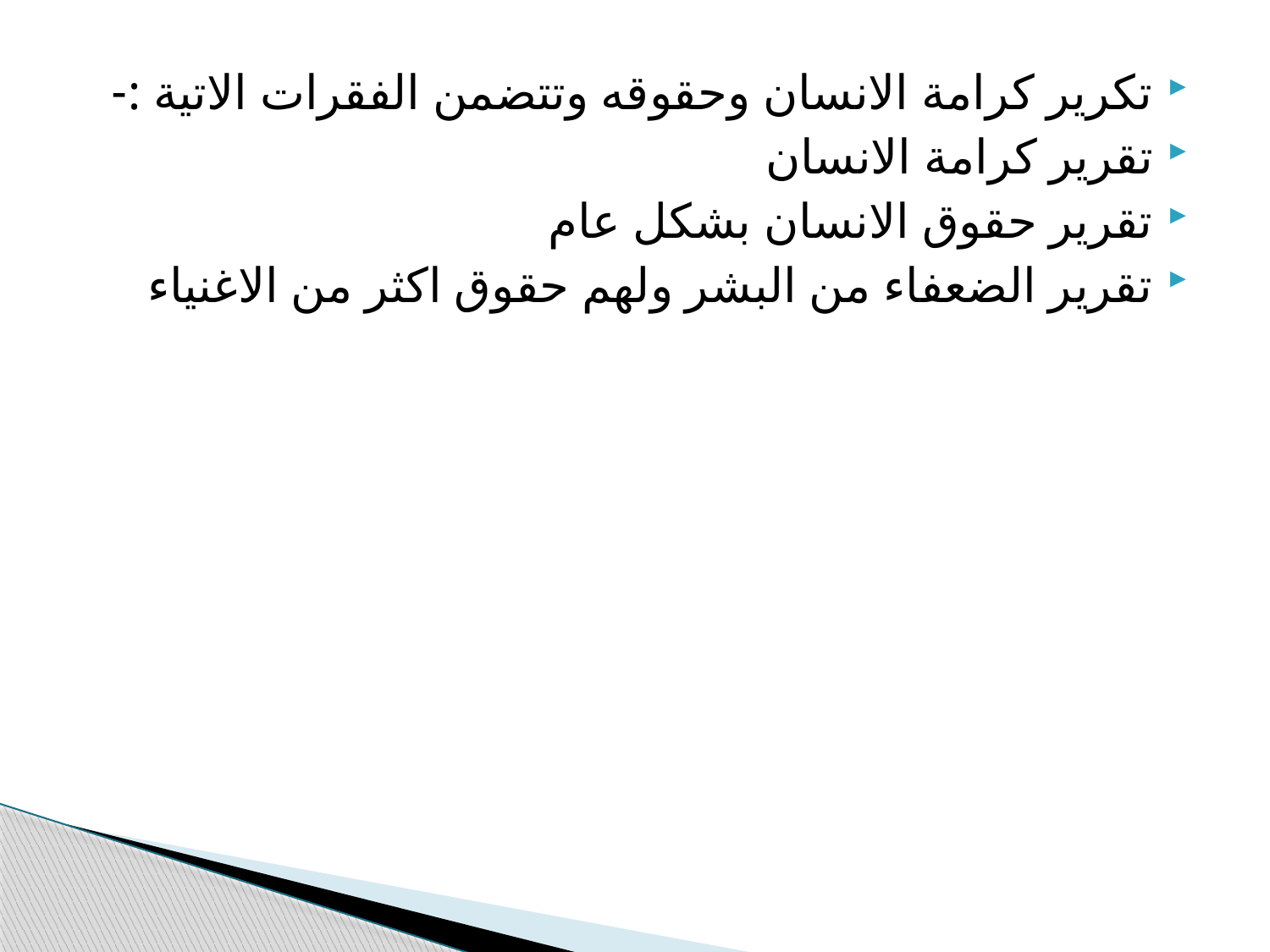

تكرير كرامة الانسان وحقوقه وتتضمن الفقرات الاتية :-
تقرير كرامة الانسان
تقرير حقوق الانسان بشكل عام
تقرير الضعفاء من البشر ولهم حقوق اكثر من الاغنياء